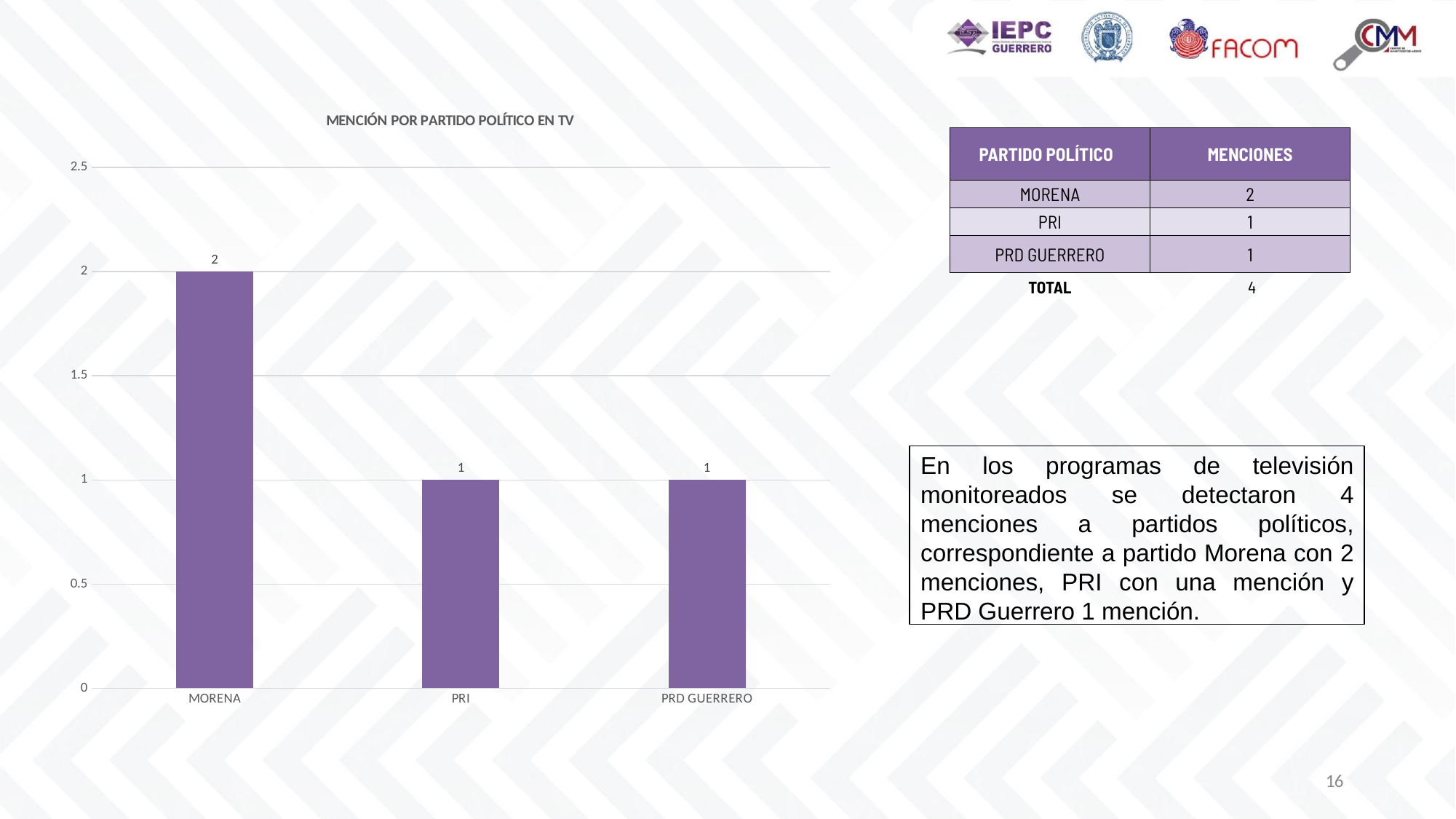

### Chart: MENCIÓN POR PARTIDO POLÍTICO EN TV

| Category |  |
|---|---|
| MORENA | 2.0 |
| PRI | 1.0 |
| PRD GUERRERO | 1.0 |
| PARTIDO POLÍTICO | MENCIONES |
| --- | --- |
| MORENA | 2 |
| PRI | 1 |
| PRD GUERRERO | 1 |
| TOTAL | 4 |
En los programas de televisión monitoreados se detectaron 4 menciones a partidos políticos, correspondiente a partido Morena con 2 menciones, PRI con una mención y PRD Guerrero 1 mención.
16